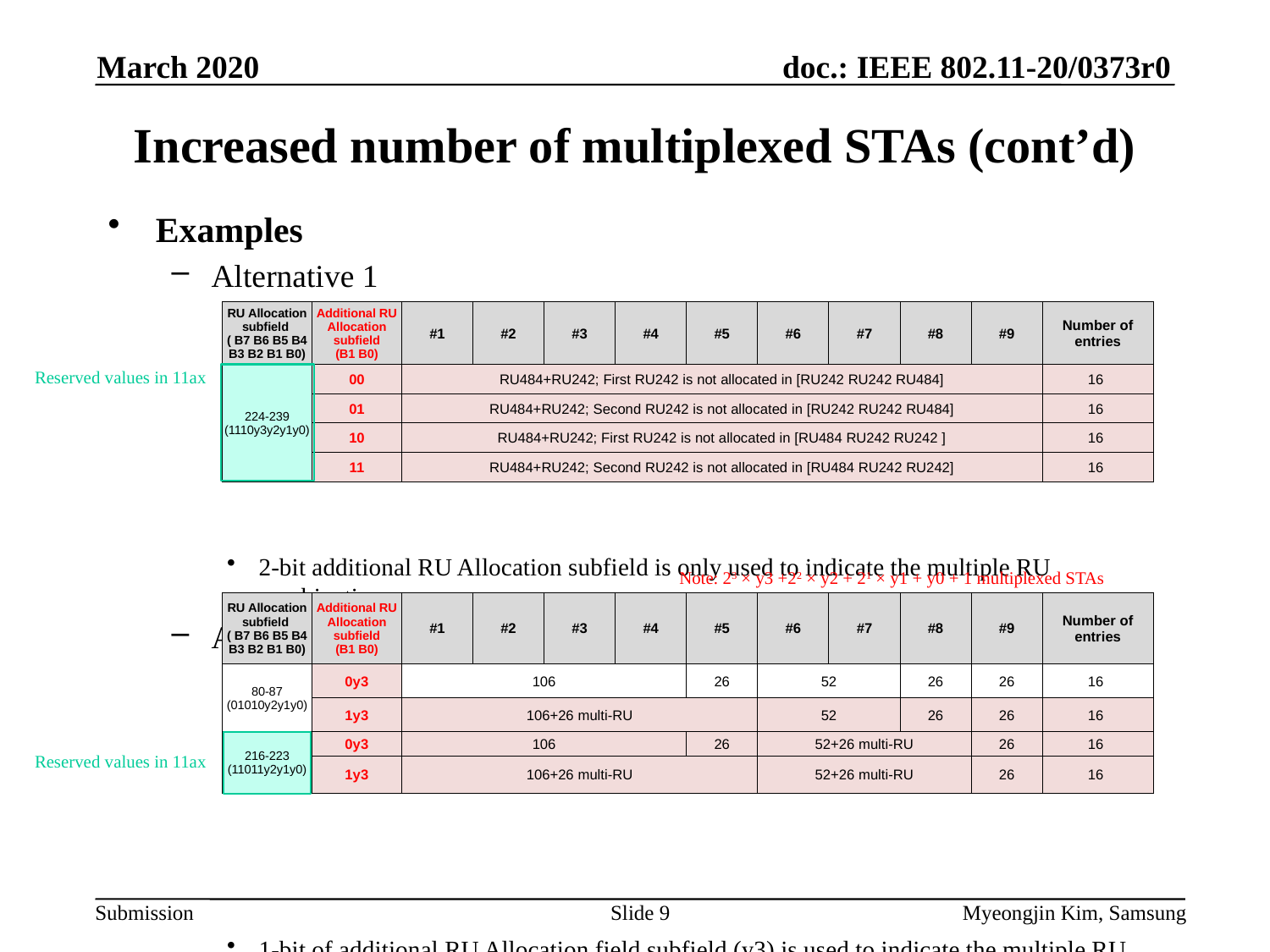

March 2020
# Increased number of multiplexed STAs (cont’d)
Examples
Alternative 1

2-bit additional RU Allocation subfield is only used to indicate the multiple RU combinations.
Alternative 2

1-bit of additional RU Allocation field subfield (y3) is used to indicate the multiple RU combinations while the other bit of additional RU Allocation field subfield informs the number of multiplexed in RU or multi-RU.

| RU Allocation subfield ( B7 B6 B5 B4 B3 B2 B1 B0) | Additional RU Allocation subfield (B1 B0) | #1 | #2 | #3 | #4 | #5 | #6 | #7 | #8 | #9 | Number of entries |
| --- | --- | --- | --- | --- | --- | --- | --- | --- | --- | --- | --- |
| 224-239 (1110y3y2y1y0) | 00 | RU484+RU242; First RU242 is not allocated in [RU242 RU242 RU484] |  |  |  |  |  |  |  |  | 16 |
|  | 01 | RU484+RU242; Second RU242 is not allocated in [RU242 RU242 RU484] |  |  |  |  |  |  |  |  | 16 |
|  | 10 | RU484+RU242; First RU242 is not allocated in [RU484 RU242 RU242 ] |  |  |  |  |  |  |  |  | 16 |
|  | 11 | RU484+RU242; Second RU242 is not allocated in [RU484 RU242 RU242] |  |  |  |  |  |  |  |  | 16 |
Reserved values in 11ax

Note: 23 × y3 +22 × y2 + 21 × y1 + y0 + 1 multiplexed STAs
| RU Allocation subfield ( B7 B6 B5 B4 B3 B2 B1 B0) | Additional RU Allocation subfield (B1 B0) | #1 | #2 | #3 | #4 | #5 | #6 | #7 | #8 | #9 | Number of entries |
| --- | --- | --- | --- | --- | --- | --- | --- | --- | --- | --- | --- |
| 80-87 (01010y2y1y0) | 0y3 | 106 |  |  |  | 26 | 52 |  | 26 | 26 | 16 |
|  | 1y3 | 106+26 multi-RU |  |  |  |  | 52 |  | 26 | 26 | 16 |
| 216-223 (11011y2y1y0) | 0y3 | 106 |  |  |  | 26 | 52+26 multi-RU |  |  | 26 | 16 |
|  | 1y3 | 106+26 multi-RU |  |  |  |  | 52+26 multi-RU |  |  | 26 | 16 |

Reserved values in 11ax
Slide 9
Myeongjin Kim, Samsung